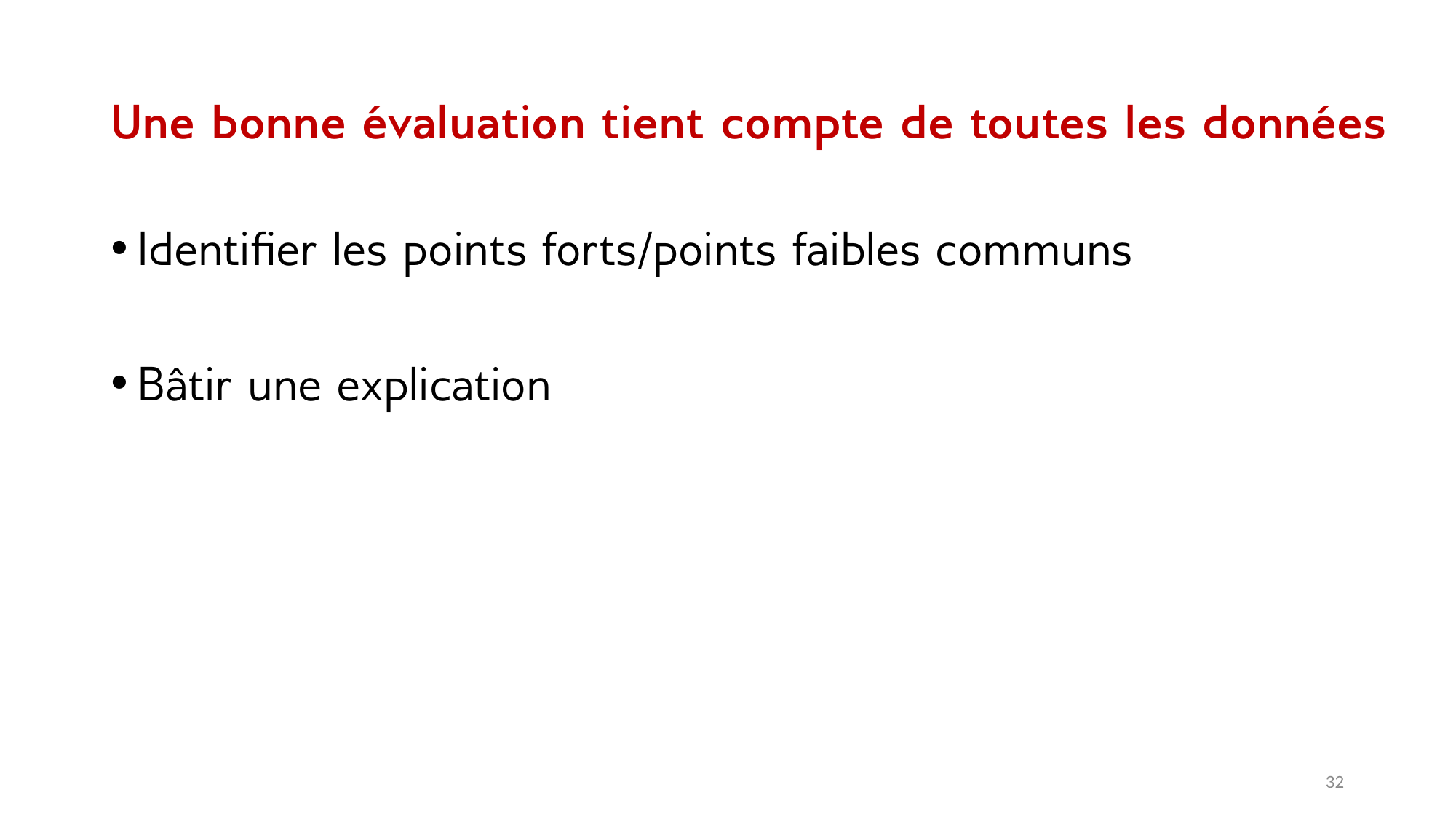

# Une bonne évaluation tient compte de toutes les données
Identifier les points forts/points faibles communs

Bâtir une explication
32